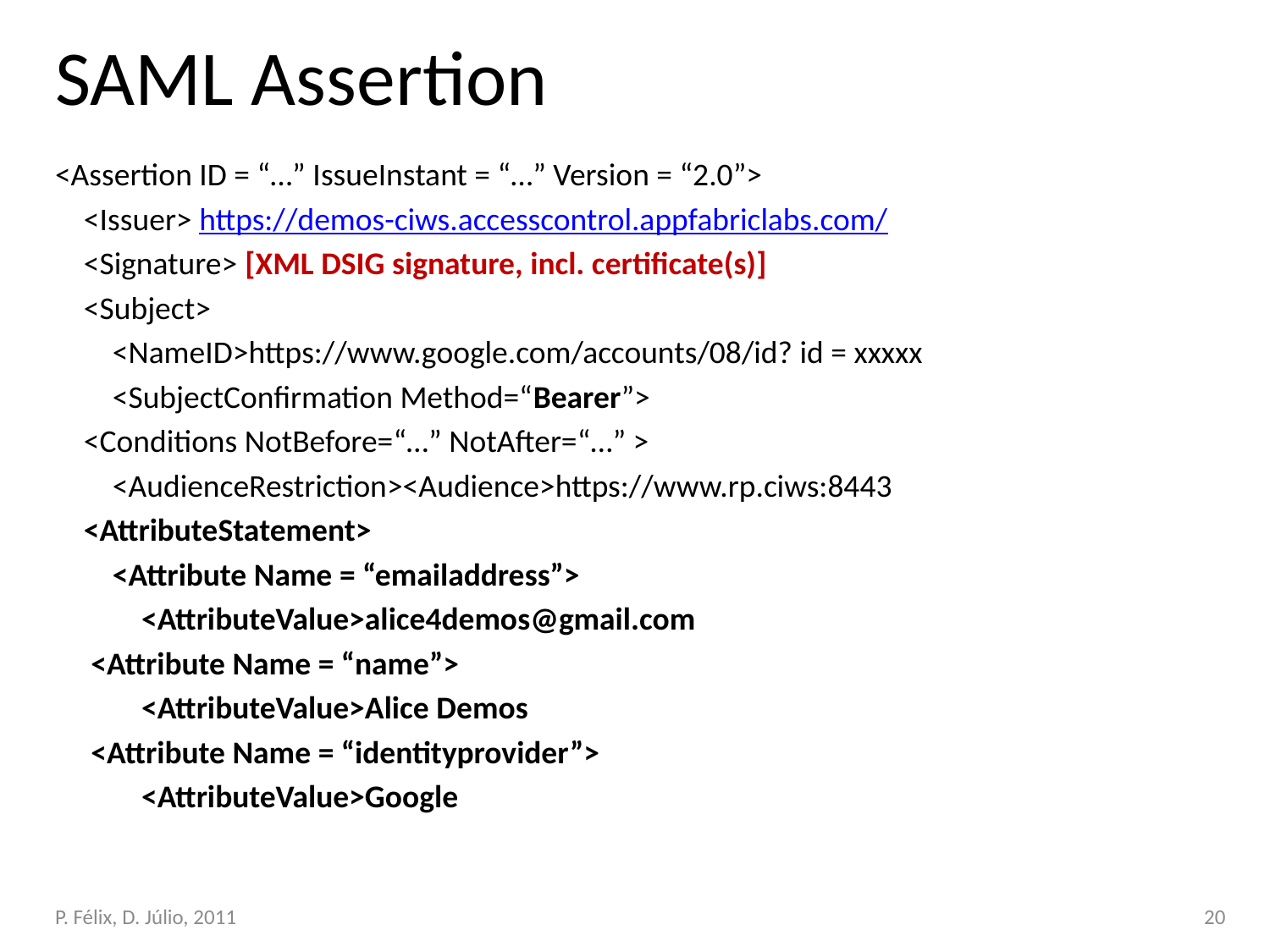

# SAML Assertion
<Assertion ID = “…” IssueInstant = “…” Version = “2.0”>
    <Issuer> https://demos-ciws.accesscontrol.appfabriclabs.com/
    <Signature> [XML DSIG signature, incl. certificate(s)]
    <Subject>
        <NameID>https://www.google.com/accounts/08/id? id = xxxxx
        <SubjectConfirmation Method=“Bearer”>
    <Conditions NotBefore=“…” NotAfter=“…” >
        <AudienceRestriction><Audience>https://www.rp.ciws:8443
    <AttributeStatement>
        <Attribute Name = “emailaddress”>
            <AttributeValue>alice4demos@gmail.com
     <Attribute Name = “name”>
            <AttributeValue>Alice Demos
     <Attribute Name = “identityprovider”>
            <AttributeValue>Google
P. Félix, D. Júlio, 2011
20